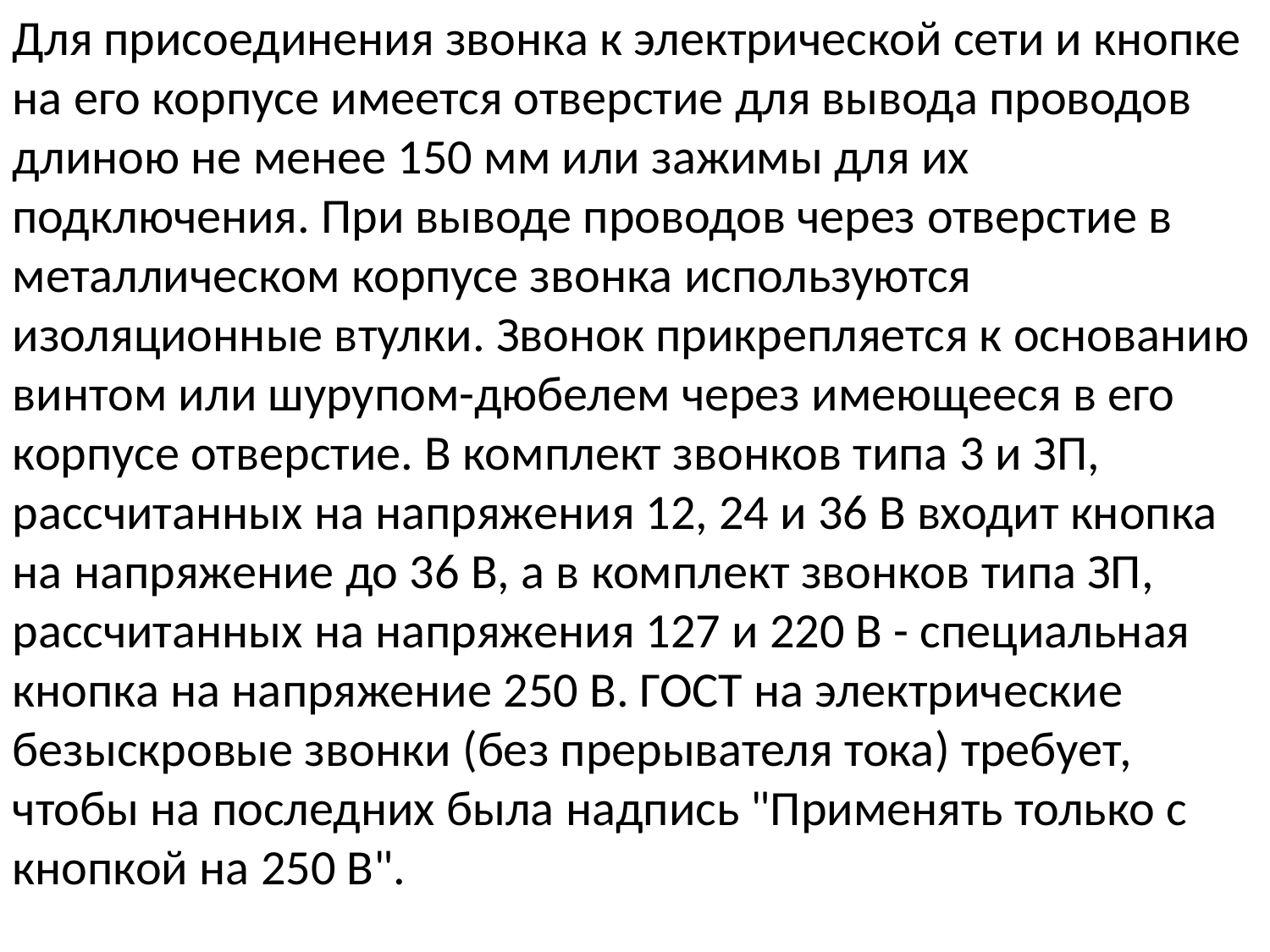

Для присоединения звонка к электрической сети и кнопке на его корпусе имеется отверстие для вывода проводов длиною не менее 150 мм или зажимы для их подключения. При выводе проводов через отверстие в металлическом корпусе звонка используются изоляционные втулки. Звонок прикрепляется к основанию винтом или шурупом-дюбелем через имеющееся в его корпусе отверстие. В комплект звонков типа 3 и ЗП, рассчитанных на напряжения 12, 24 и 36 В входит кнопка на напряжение до 36 В, а в комплект звонков типа ЗП, рассчитанных на напряжения 127 и 220 В - специальная кнопка на напряжение 250 В. ГОСТ на электрические безыскровые звонки (без прерывателя тока) требует, чтобы на последних была надпись "Применять только с кнопкой на 250 В".